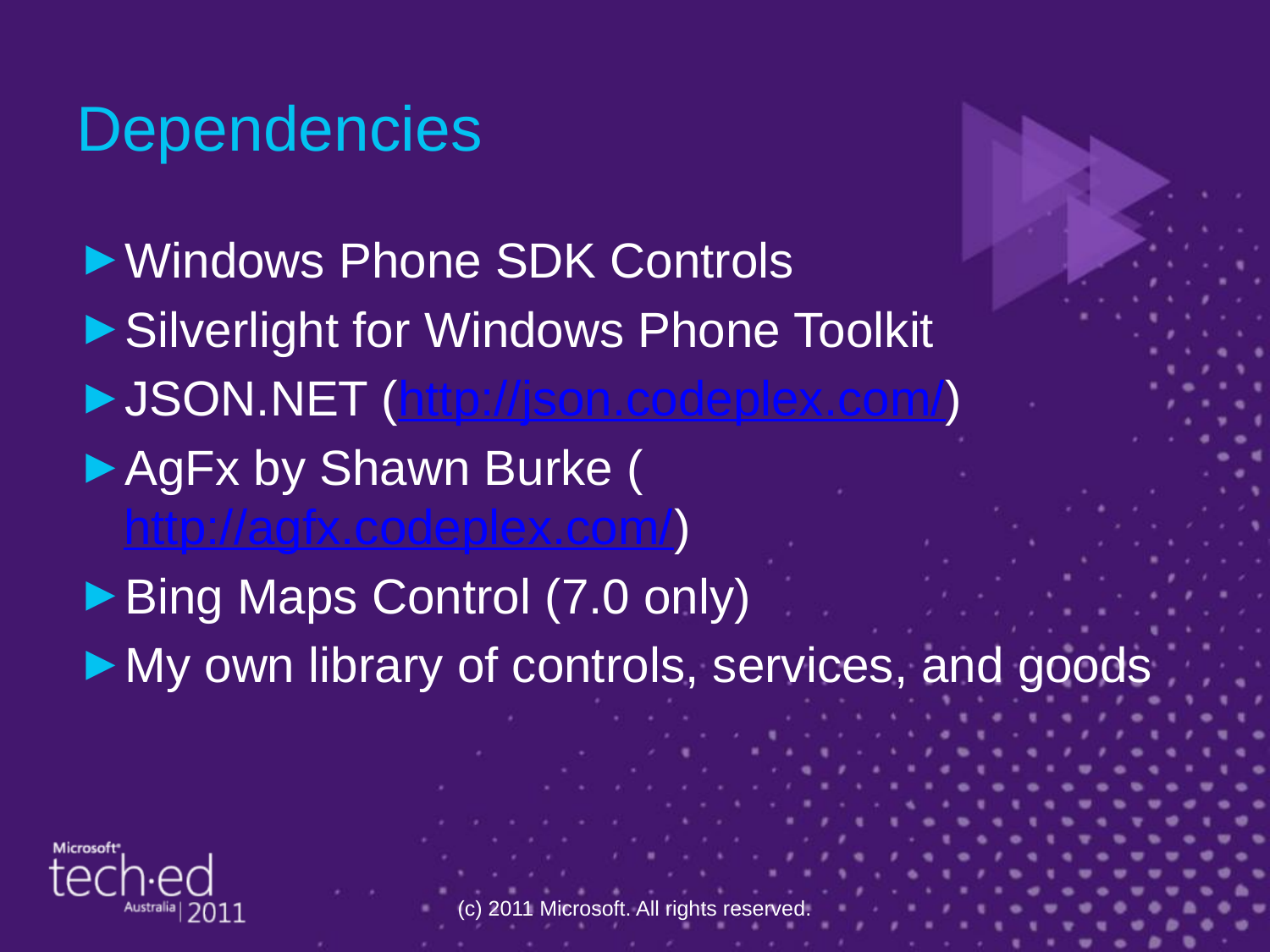

# Dependencies
Windows Phone SDK Controls
Silverlight for Windows Phone Toolkit
JSON.NET (http://json.codeplex.com/)
AgFx by Shawn Burke (http://agfx.codeplex.com/)
Bing Maps Control (7.0 only)
My own library of controls, services, and goods
(c) 2011 Microsoft. All rights reserved.